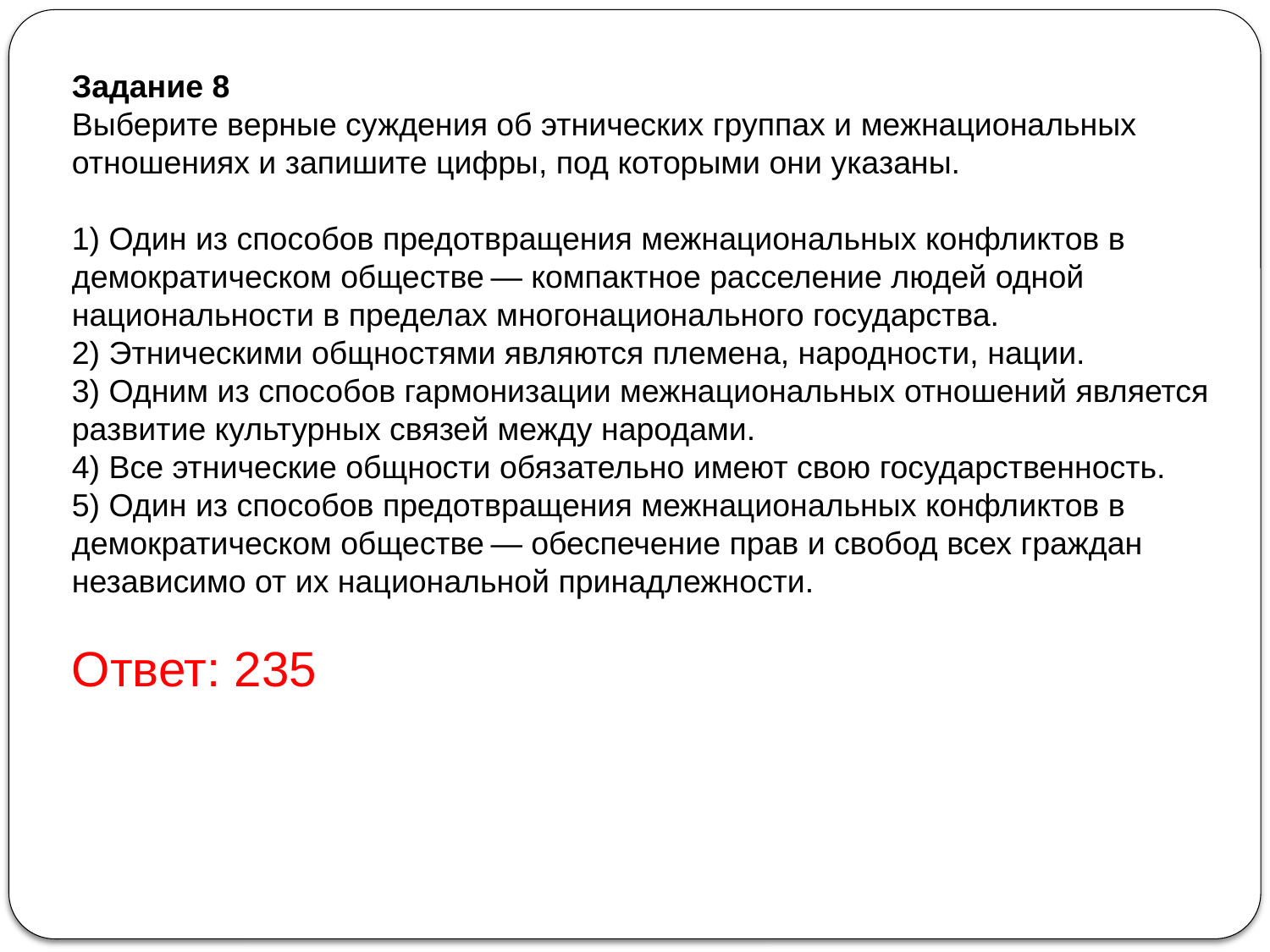

Задание 8
Выберите верные суждения об этнических группах и межнациональных отношениях и запишите цифры, под которыми они указаны.

1) Один из способов предотвращения межнациональных конфликтов в демократическом обществе — компактное расселение людей одной национальности в пределах многонационального государства.
2) Этническими общностями являются племена, народности, нации.
3) Одним из способов гармонизации межнациональных отношений является развитие культурных связей между народами.
4) Все этнические общности обязательно имеют свою государственность.
5) Один из способов предотвращения межнациональных конфликтов в демократическом обществе — обеспечение прав и свобод всех граждан независимо от их национальной принадлежности.

Ответ: 235